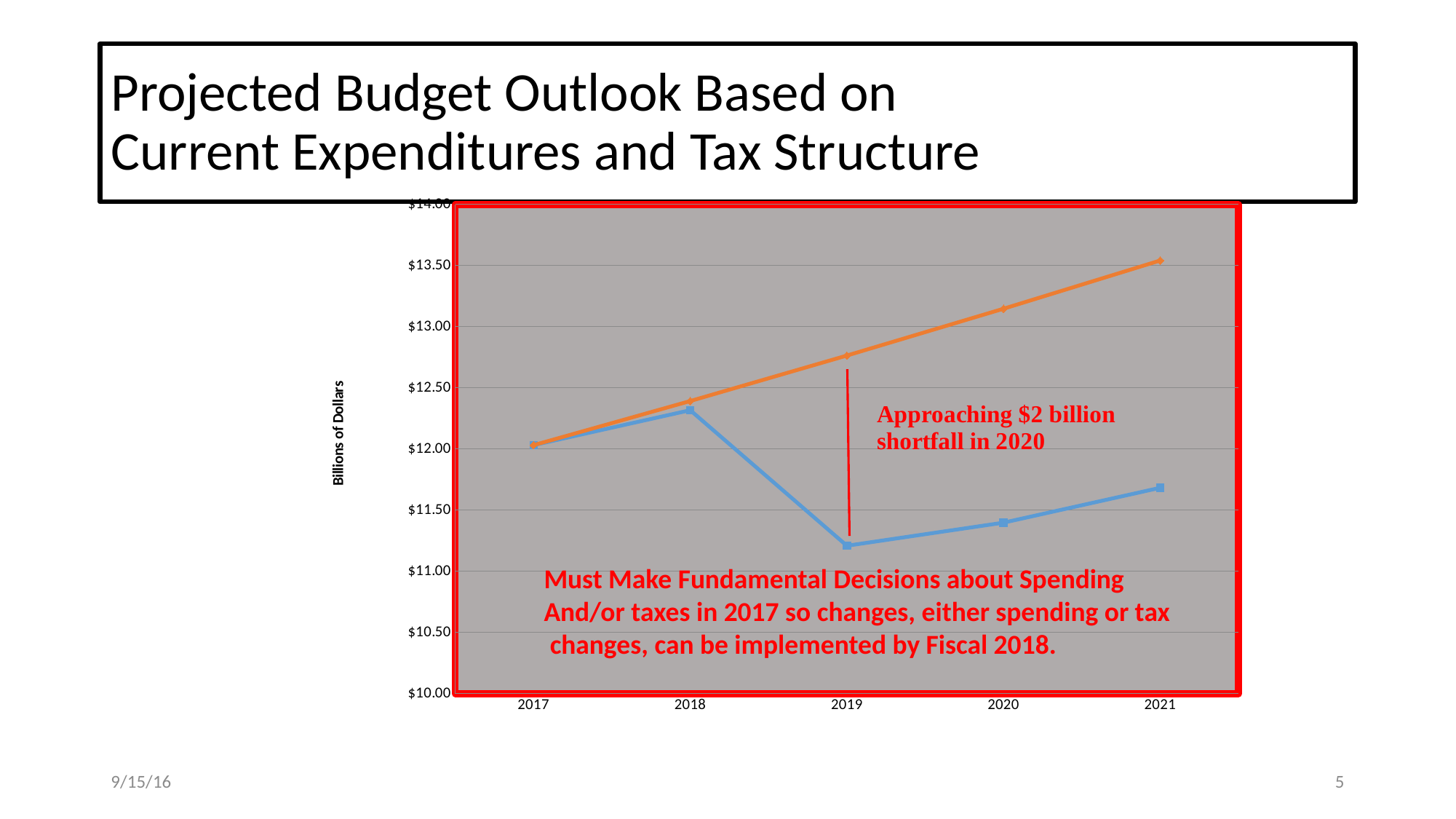

# Projected Budget Outlook Based on Current Expenditures and Tax Structure

### Chart

| Category | Projected Revenues | Projected Expenditures |
|---|---|---|
| 2017.0 | 12.032 | 12.032 |
| 2018.0 | 12.318 | 12.39296 |
| 2019.0 | 11.209 | 12.7647488 |
| 2020.0 | 11.398 | 13.147691264 |
| 2021.0 | 11.68295 | 13.54212200192 |
Must Make Fundamental Decisions about Spending
And/or taxes in 2017 so changes, either spending or tax
 changes, can be implemented by Fiscal 2018.
9/15/16
5